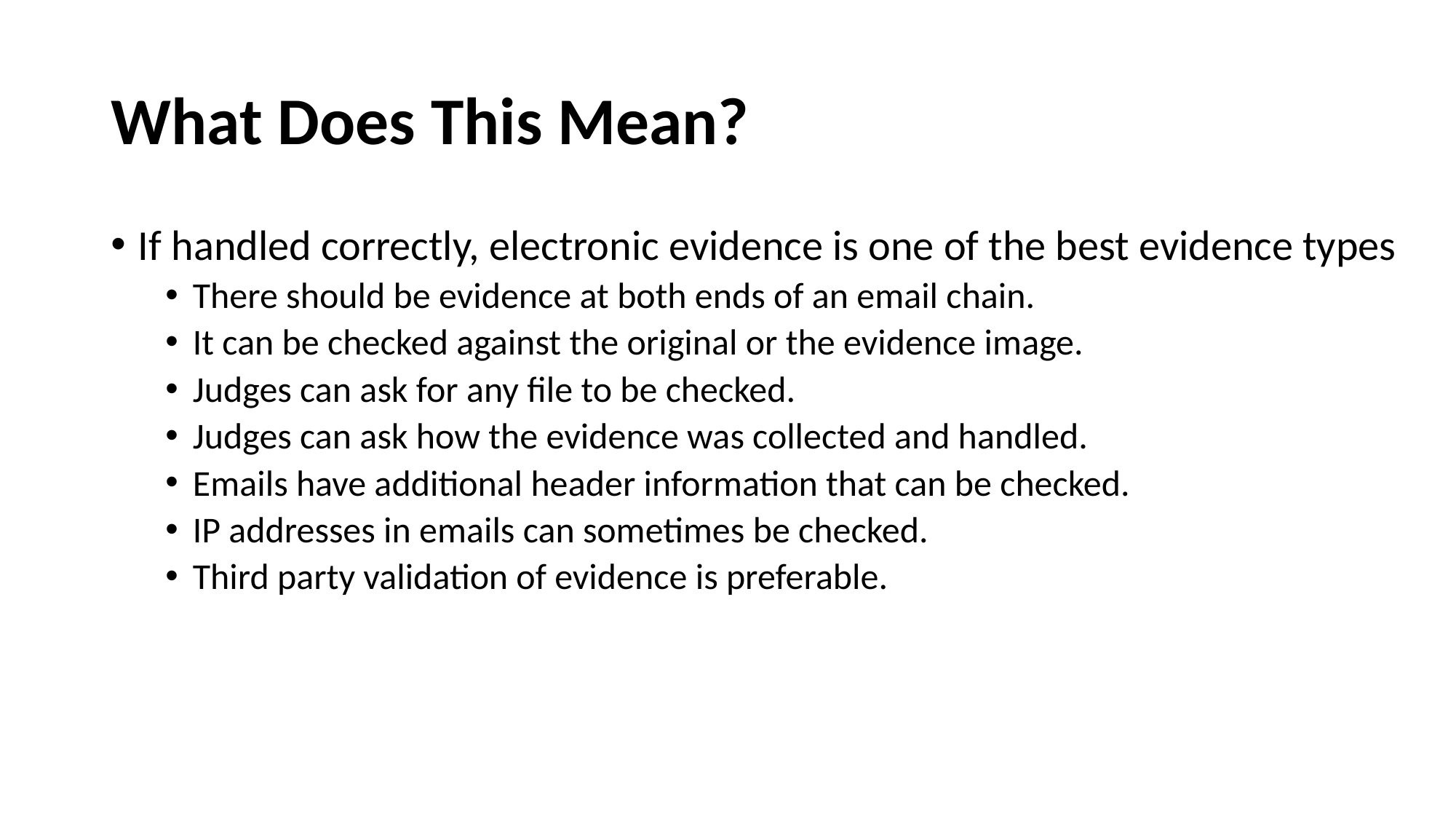

# What Does This Mean?
If handled correctly, electronic evidence is one of the best evidence types
There should be evidence at both ends of an email chain.
It can be checked against the original or the evidence image.
Judges can ask for any file to be checked.
Judges can ask how the evidence was collected and handled.
Emails have additional header information that can be checked.
IP addresses in emails can sometimes be checked.
Third party validation of evidence is preferable.